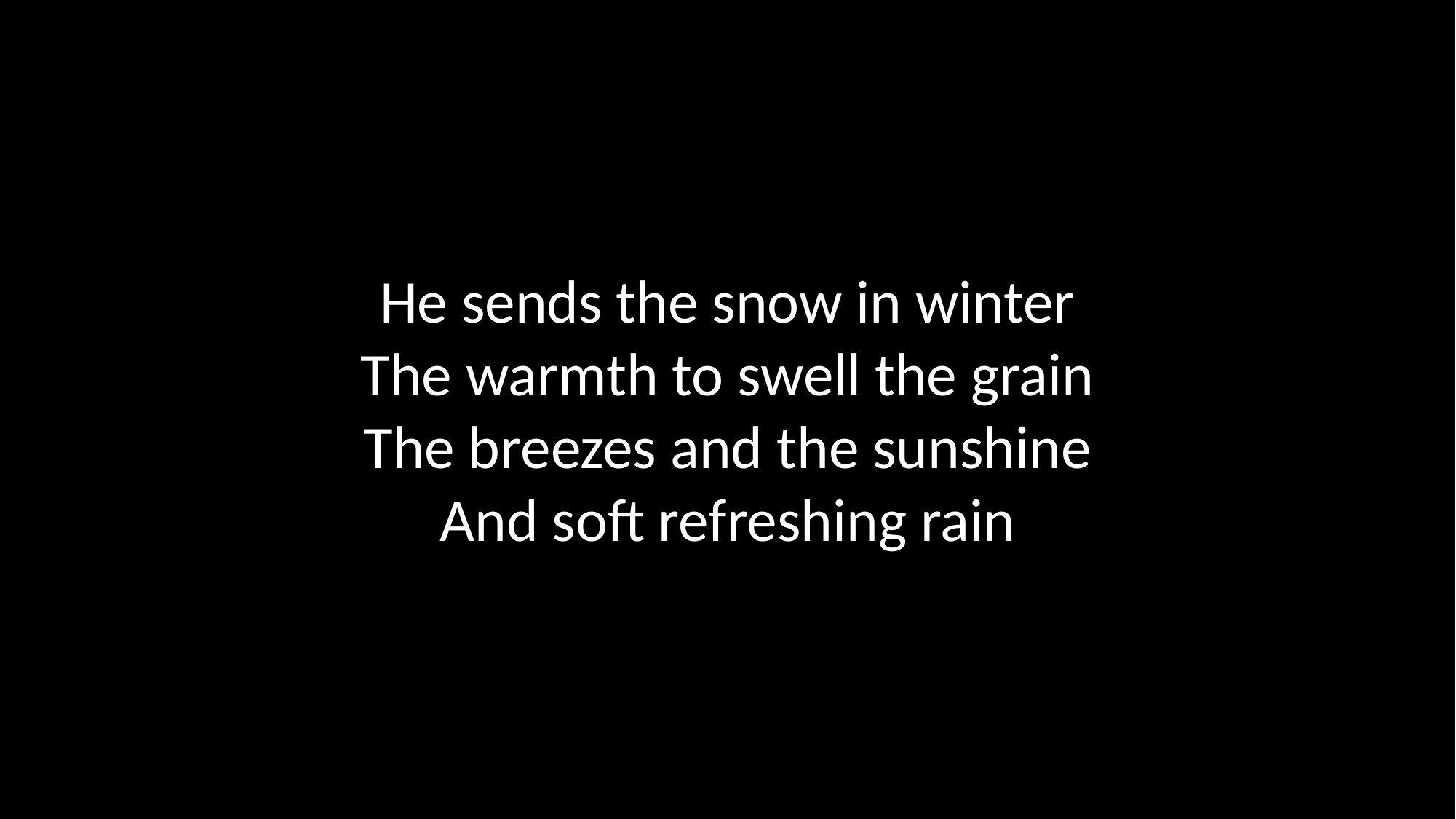

He sends the snow in winter
The warmth to swell the grain
The breezes and the sunshine
And soft refreshing rain